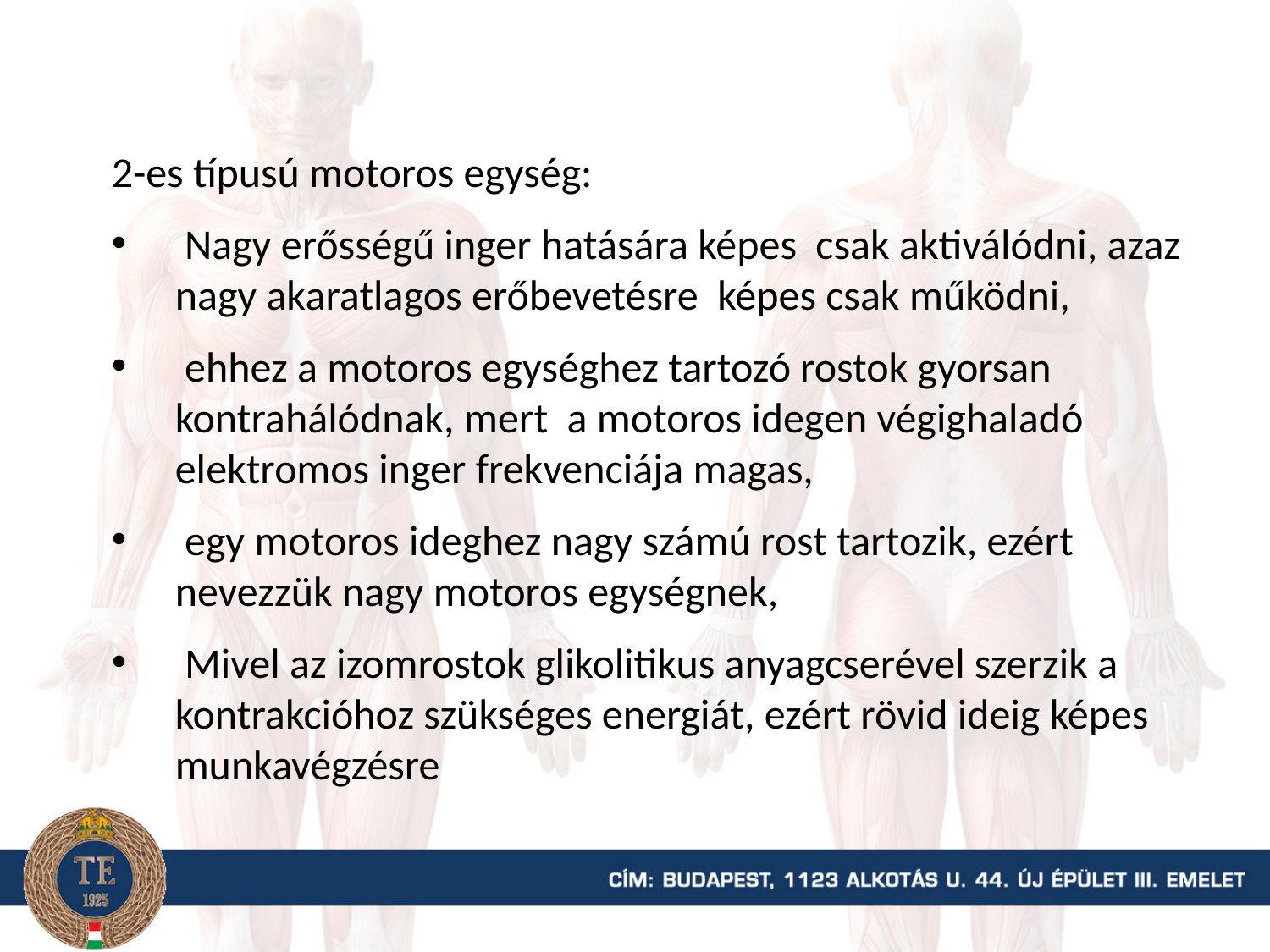

2-es típusú motoros egység:
 Nagy erősségű inger hatására képes  csak aktiválódni, azaz nagy akaratlagos erőbevetésre  képes csak működni,
 ehhez a motoros egységhez tartozó rostok gyorsan kontrahálódnak, mert  a motoros idegen végighaladó elektromos inger frekvenciája magas,
 egy motoros ideghez nagy számú rost tartozik, ezért nevezzük nagy motoros egységnek,
 Mivel az izomrostok glikolitikus anyagcserével szerzik a kontrakcióhoz szükséges energiát, ezért rövid ideig képes munkavégzésre